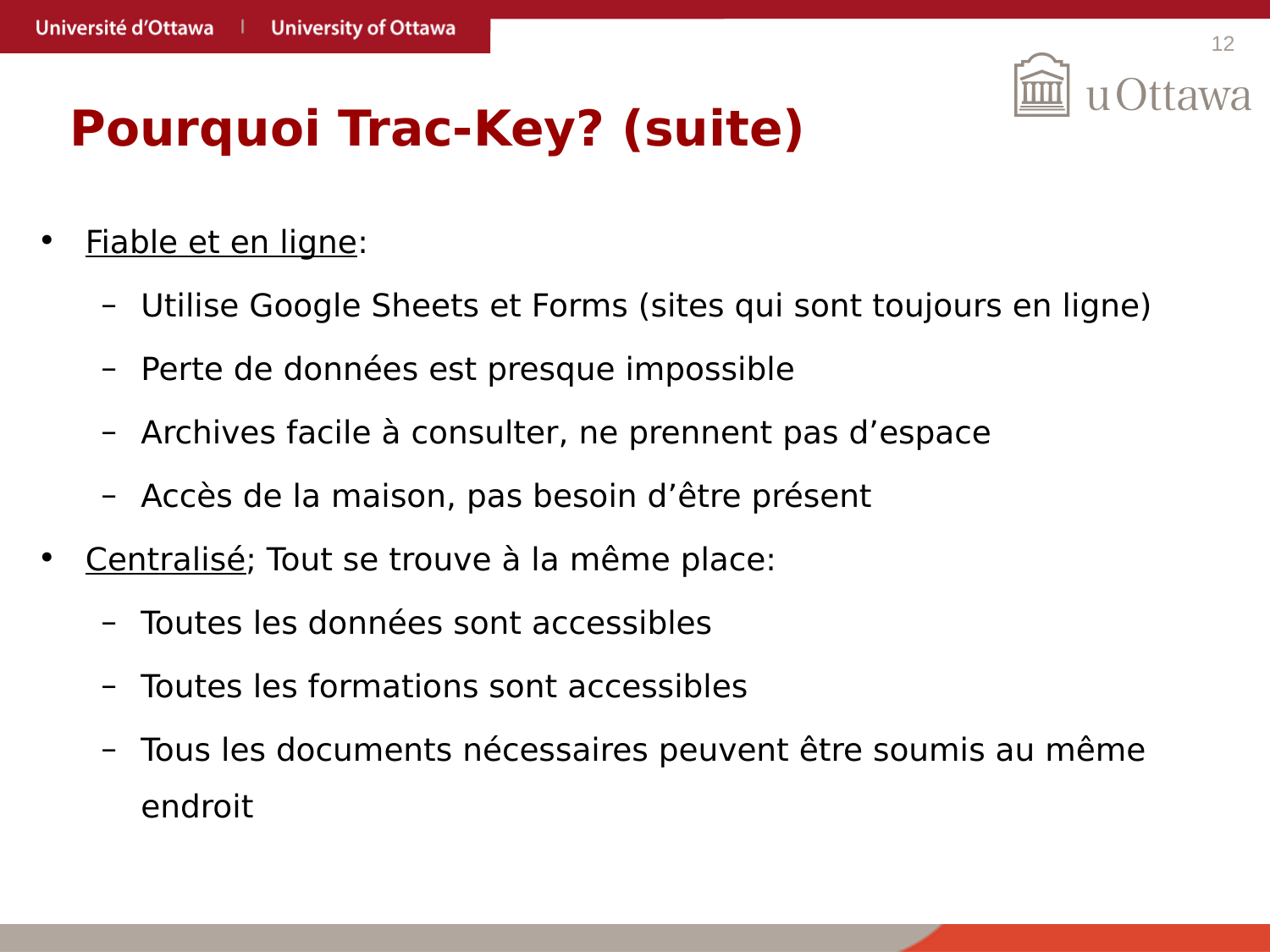

# Pourquoi Trac-Key? (suite)
Fiable et en ligne:
Utilise Google Sheets et Forms (sites qui sont toujours en ligne)
Perte de données est presque impossible
Archives facile à consulter, ne prennent pas d’espace
Accès de la maison, pas besoin d’être présent
Centralisé; Tout se trouve à la même place:
Toutes les données sont accessibles
Toutes les formations sont accessibles
Tous les documents nécessaires peuvent être soumis au même endroit